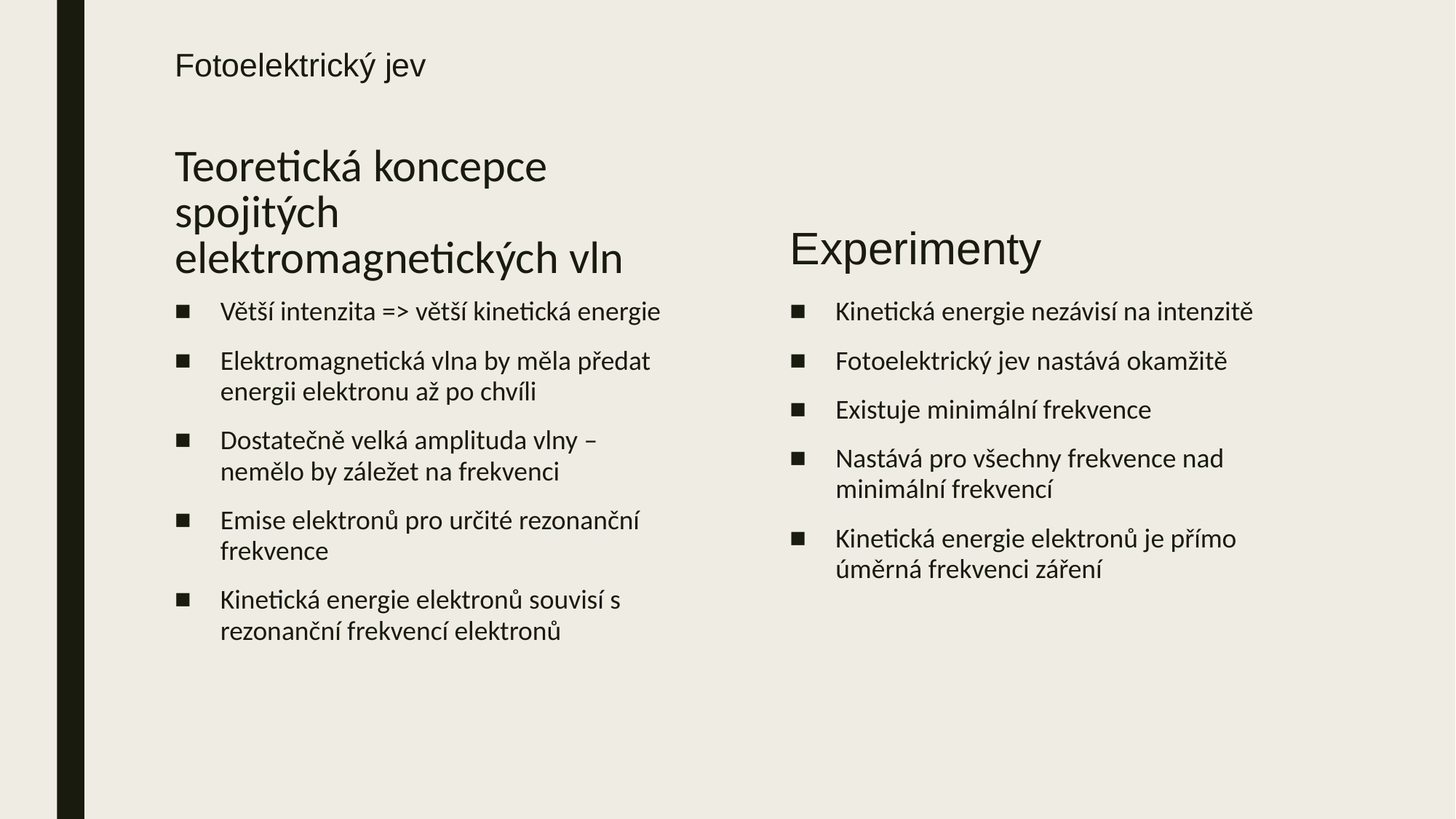

# Fotoelektrický jev
Experimenty
Teoretická koncepce spojitých elektromagnetických vln

Větší intenzita => větší kinetická energie
Elektromagnetická vlna by měla předat energii elektronu až po chvíli
Dostatečně velká amplituda vlny – nemělo by záležet na frekvenci
Emise elektronů pro určité rezonanční frekvence
Kinetická energie elektronů souvisí s rezonanční frekvencí elektronů
Kinetická energie nezávisí na intenzitě
Fotoelektrický jev nastává okamžitě
Existuje minimální frekvence
Nastává pro všechny frekvence nad minimální frekvencí
Kinetická energie elektronů je přímo úměrná frekvenci záření